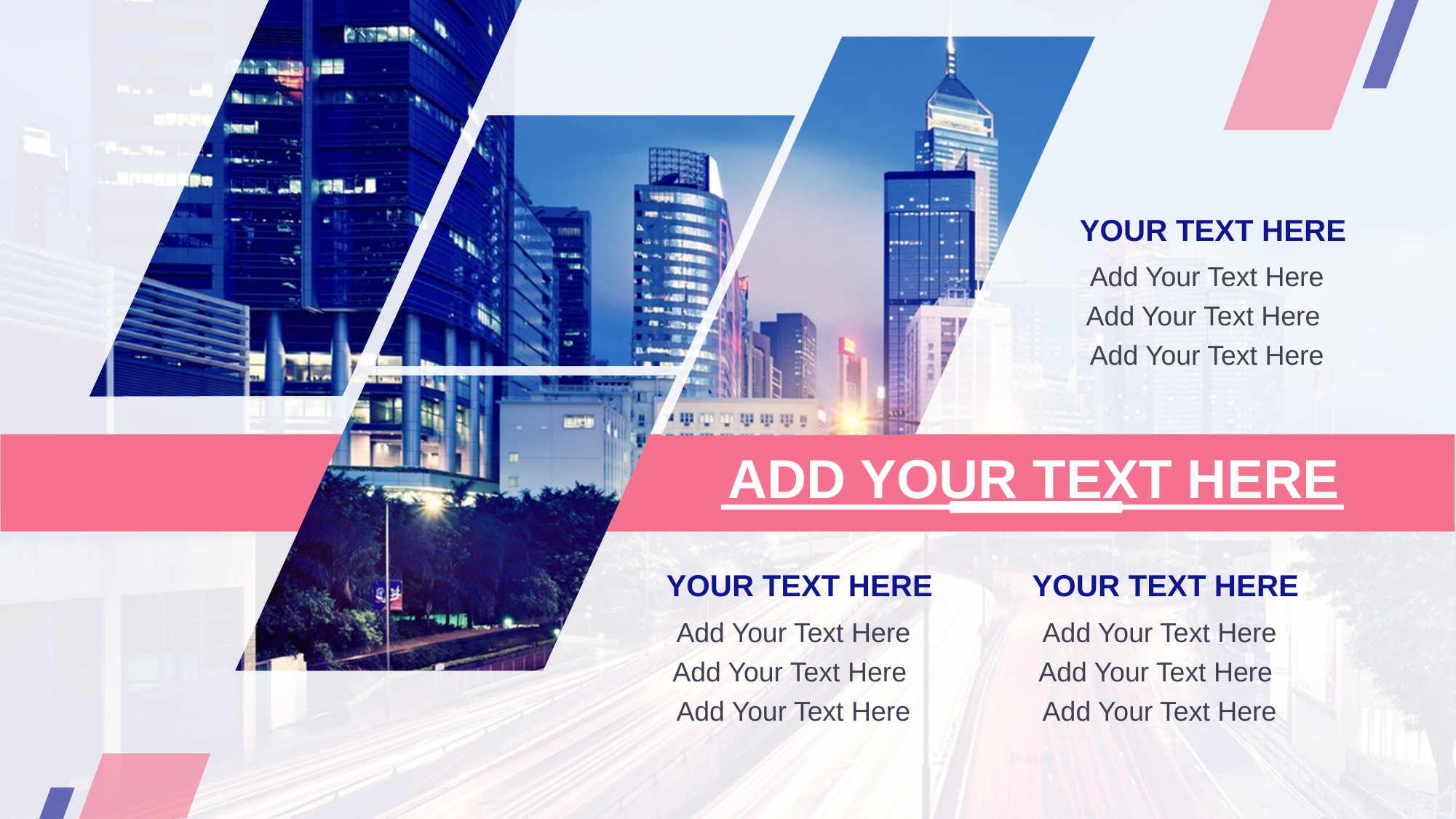

YOUR TEXT HERE
Add Your Text Here
Add Your Text Here
Add Your Text Here

ADD YOUR TEXT HERE

YOUR TEXT HERE
Add Your Text Here
Add Your Text Here
Add Your Text Here
YOUR TEXT HERE
Add Your Text Here
Add Your Text Here
Add Your Text Here